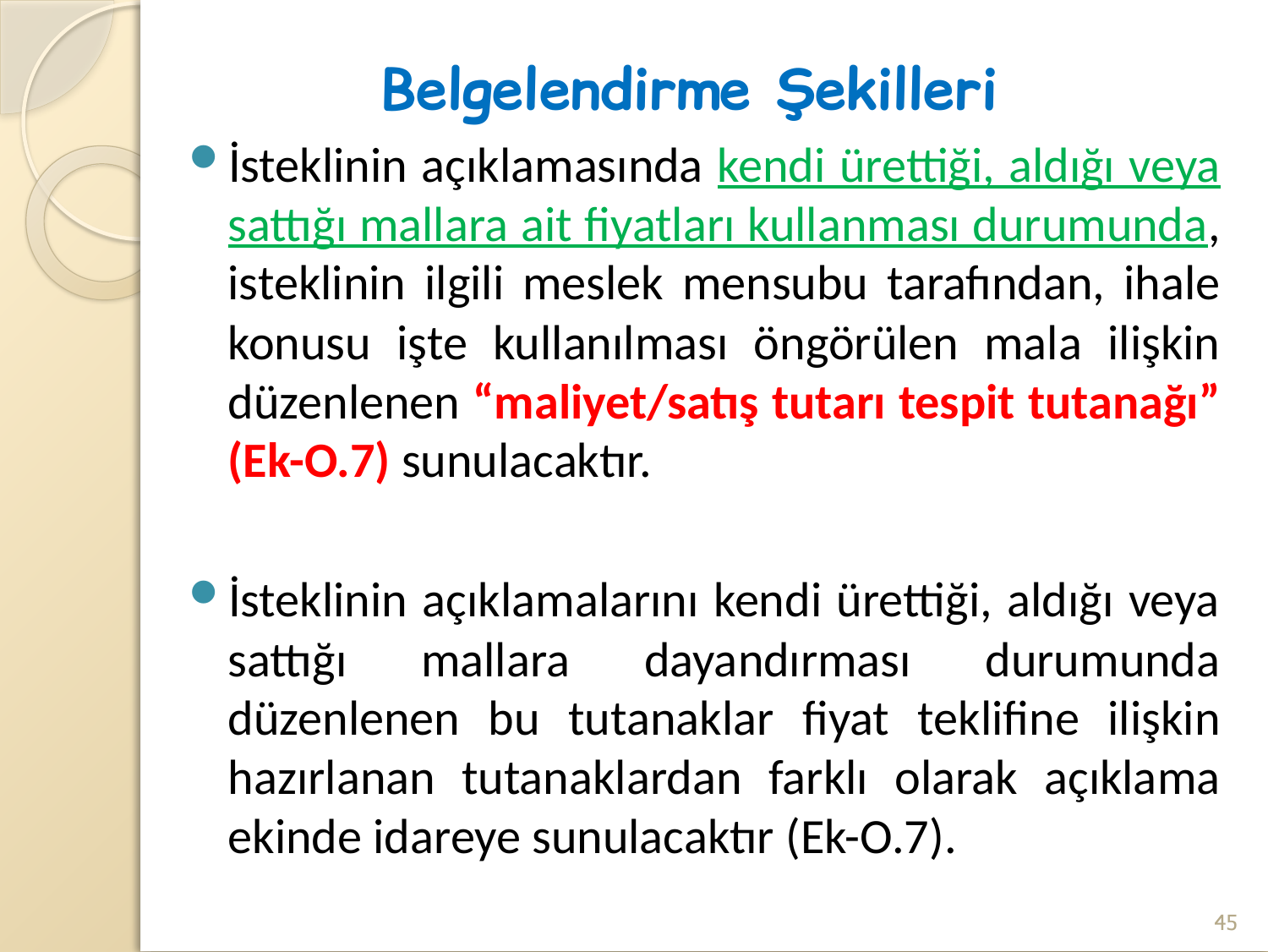

# Belgelendirme Şekilleri
İsteklinin açıklamasında kendi ürettiği, aldığı veya sattığı mallara ait fiyatları kullanması durumunda, isteklinin ilgili meslek mensubu tarafından, ihale konusu işte kullanılması öngörülen mala ilişkin düzenlenen “maliyet/satış tutarı tespit tutanağı” (Ek-O.7) sunulacaktır.

İsteklinin açıklamalarını kendi ürettiği, aldığı veya sattığı mallara dayandırması durumunda düzenlenen bu tutanaklar fiyat teklifine ilişkin hazırlanan tutanaklardan farklı olarak açıklama ekinde idareye sunulacaktır (Ek-O.7).

45